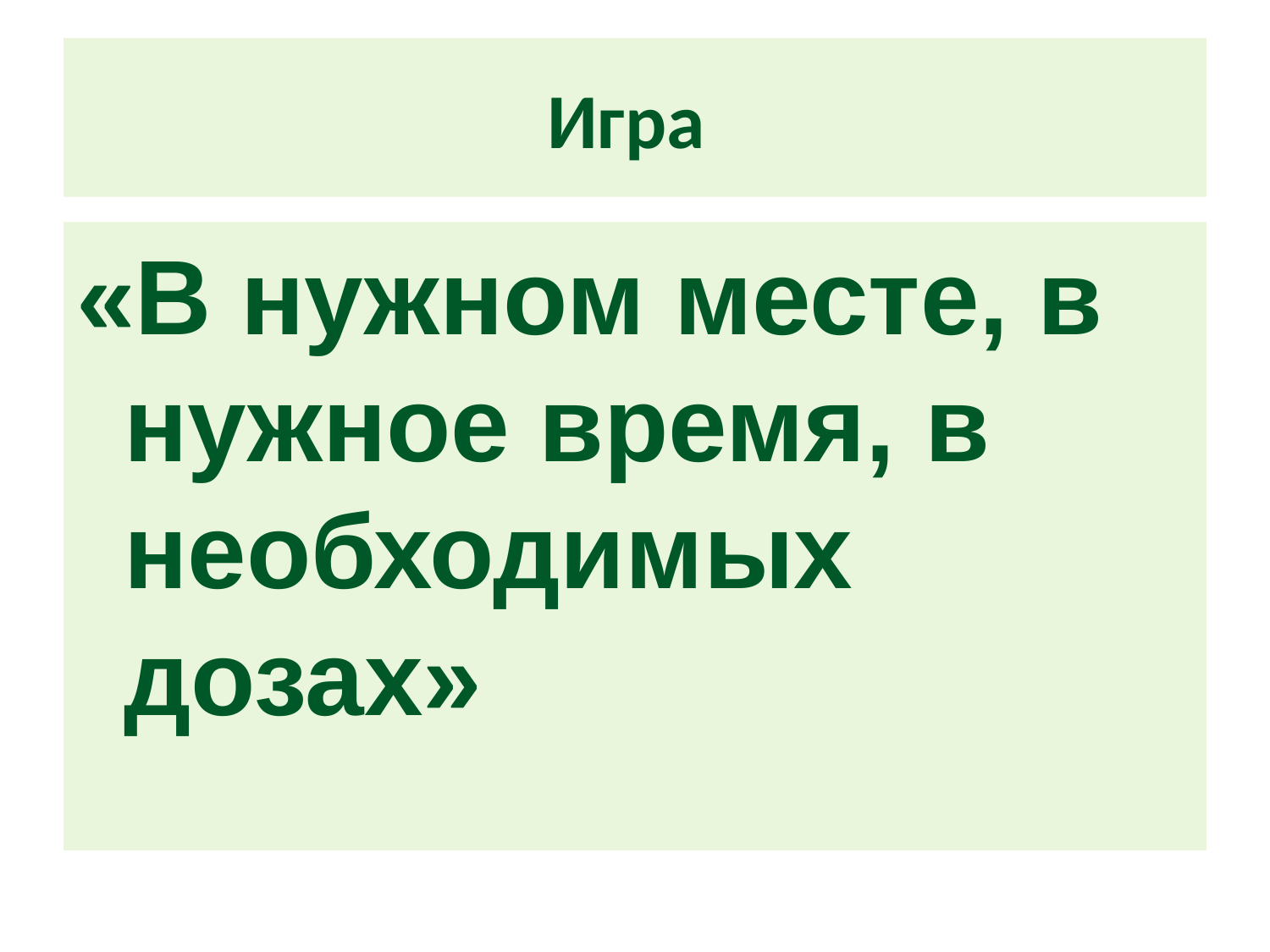

# Игра
«В нужном месте, в нужное время, в необходимых дозах»